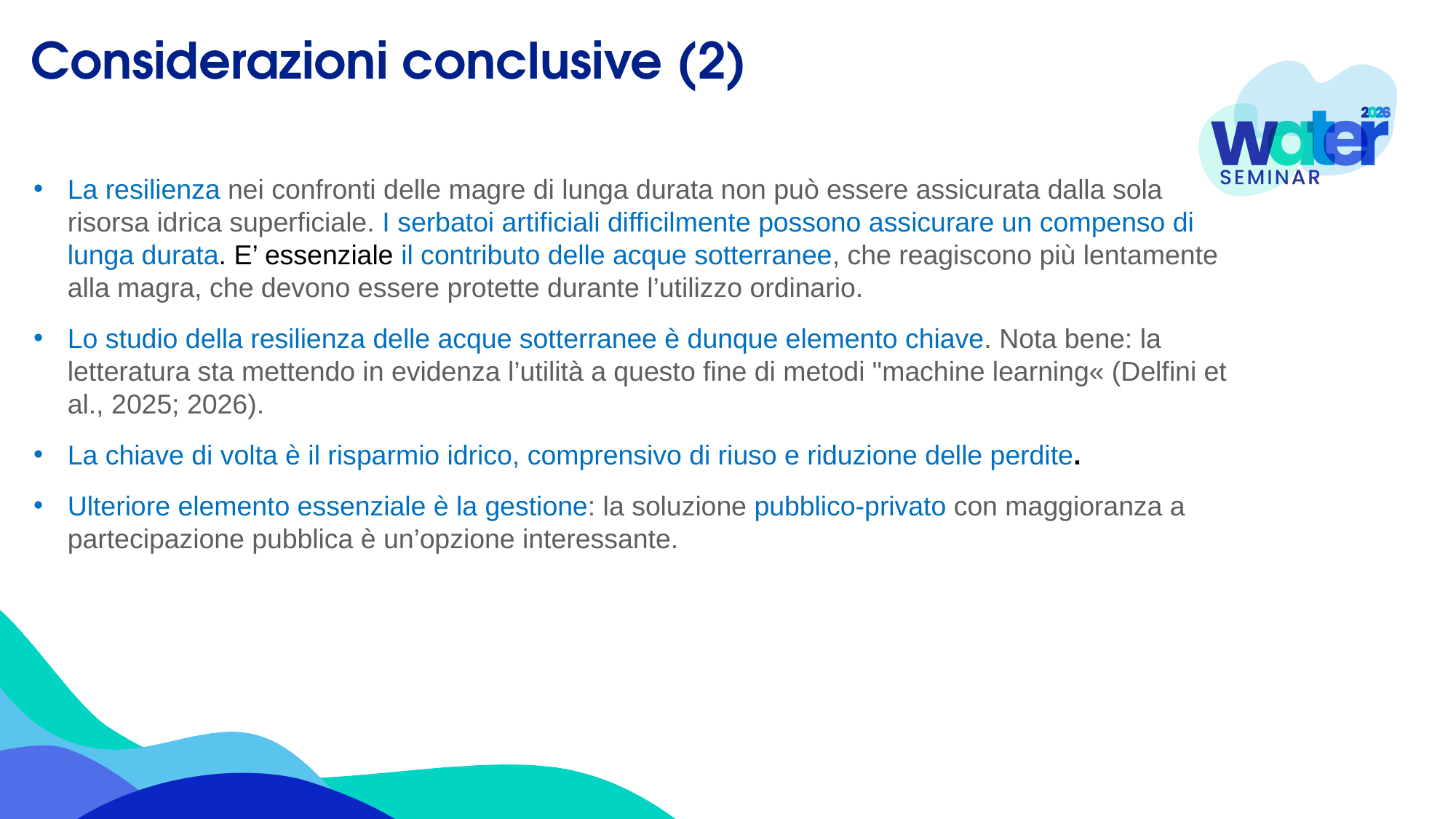

Considerazioni conclusive (2)
La resilienza nei confronti delle magre di lunga durata non può essere assicurata dalla sola risorsa idrica superficiale. I serbatoi artificiali difficilmente possono assicurare un compenso di lunga durata. E’ essenziale il contributo delle acque sotterranee, che reagiscono più lentamente alla magra, che devono essere protette durante l’utilizzo ordinario.
Lo studio della resilienza delle acque sotterranee è dunque elemento chiave. Nota bene: la letteratura sta mettendo in evidenza l’utilità a questo fine di metodi "machine learning« (Delfini et al., 2025; 2026).
La chiave di volta è il risparmio idrico, comprensivo di riuso e riduzione delle perdite.
Ulteriore elemento essenziale è la gestione: la soluzione pubblico-privato con maggioranza a partecipazione pubblica è un’opzione interessante.